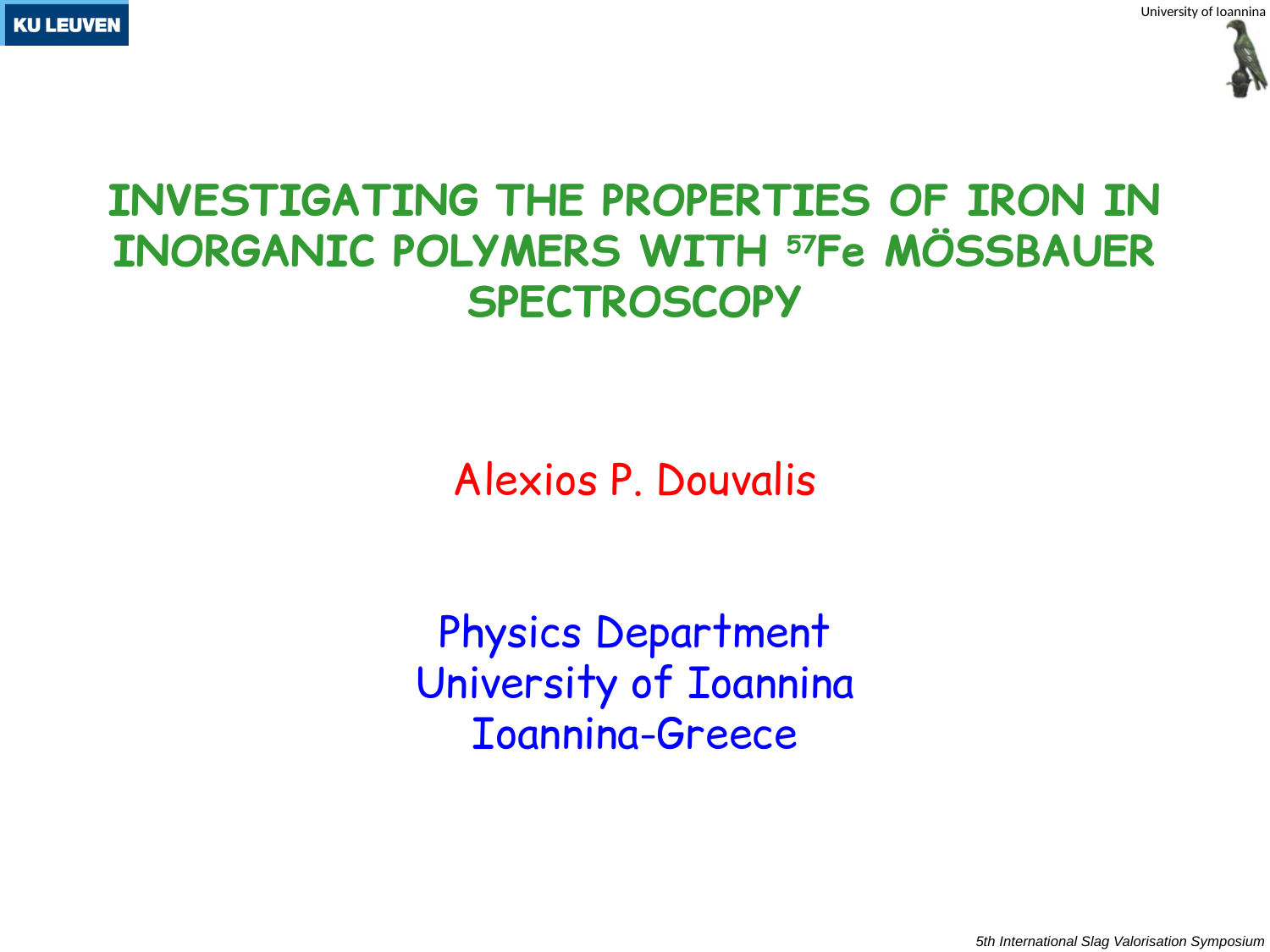

INVESTIGATING THE PROPERTIES OF IRON IN INORGANIC POLYMERS WITH 57Fe MÖSSBAUER SPECTROSCOPY
Alexios P. Douvalis

Physics Department
University of Ioannina
Ioannina-Greece